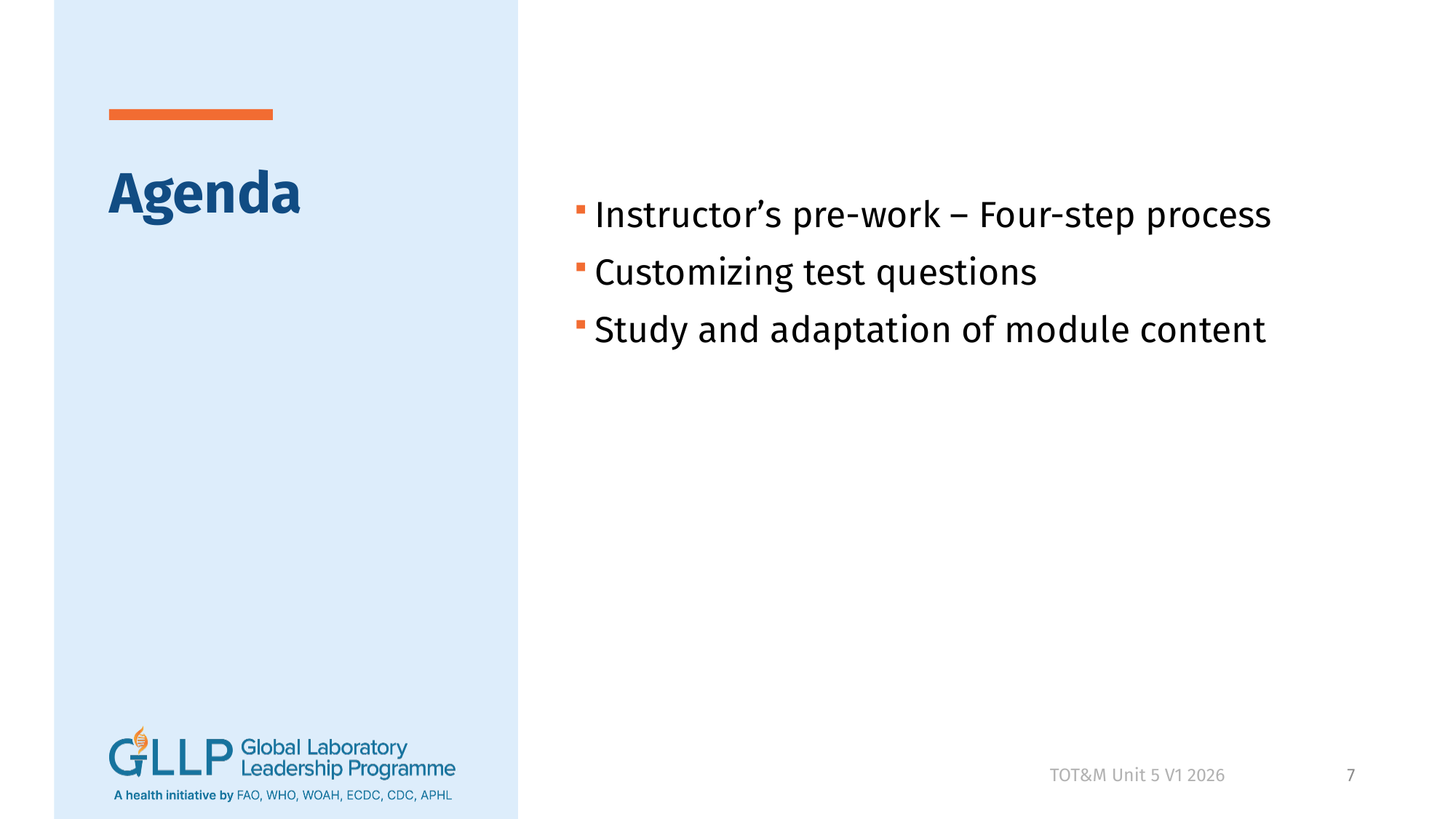

# Agenda
Instructor’s pre-work – Four-step process
Customizing test questions
Study and adaptation of module content

TOT&M Unit 5 V1 2026
7